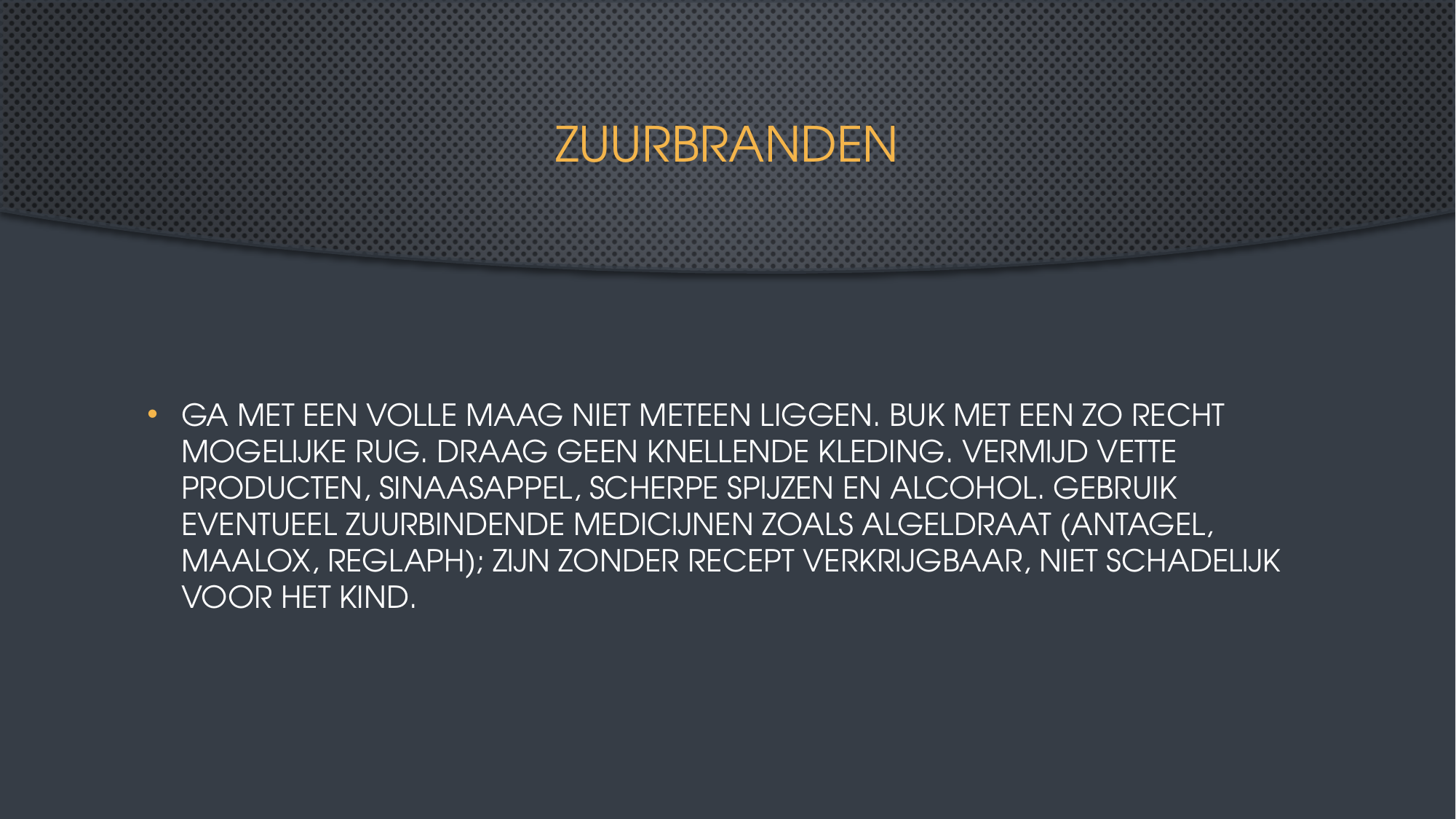

# Zuurbranden
Ga met een volle maag niet meteen liggen. Buk met een zo recht mogelijke rug. Draag geen knellende kleding. Vermijd vette producten, sinaasappel, scherpe spijzen en alcohol. Gebruik eventueel zuurbindende medicijnen zoals algeldraat (Antagel, Maalox, ReglapH); zijn zonder recept verkrijgbaar, niet schadelijk voor het kind.